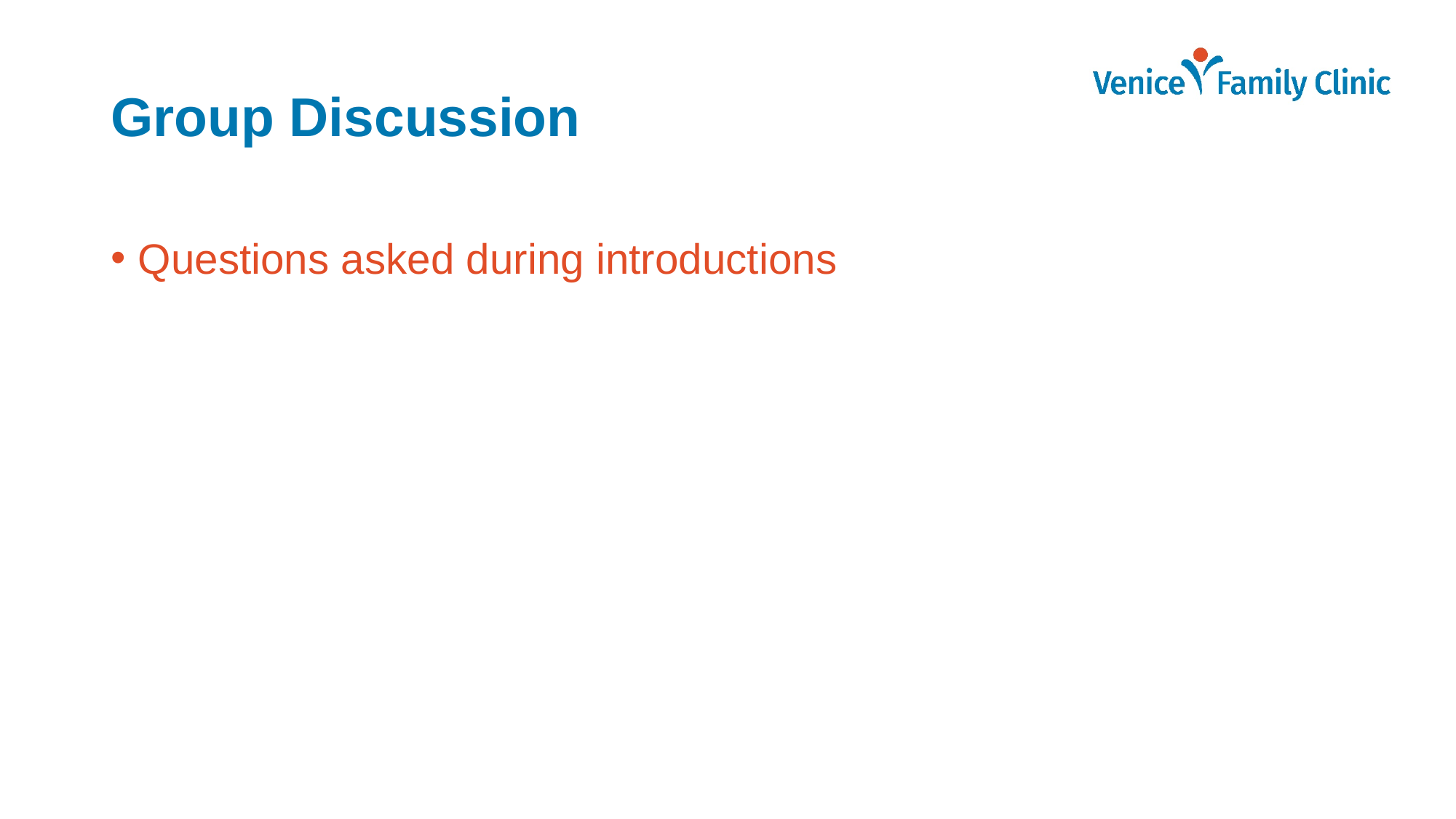

# Group Discussion
Questions asked during introductions